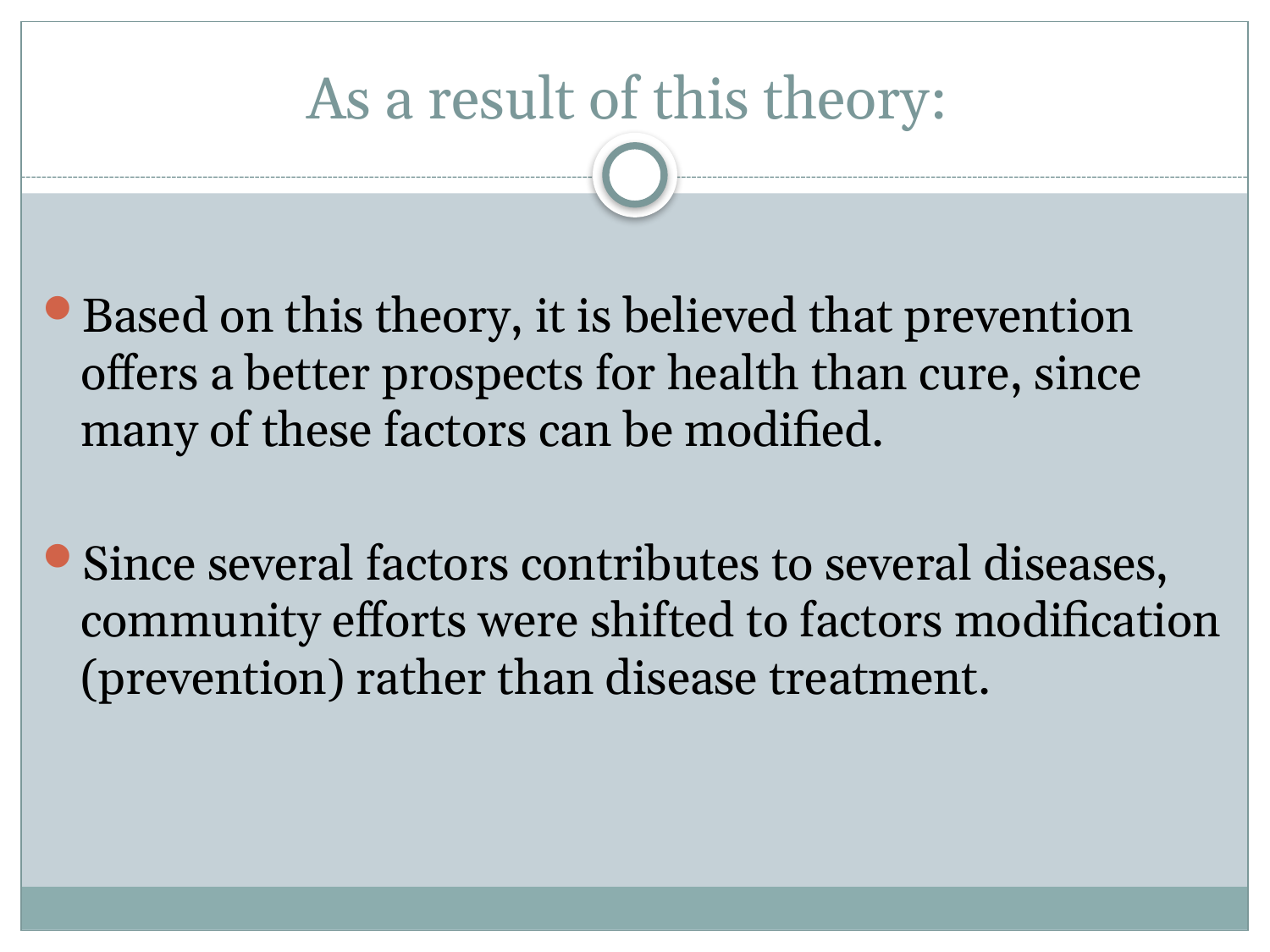

# As a result of this theory:

Based on this theory, it is believed that prevention offers a better prospects for health than cure, since many of these factors can be modified.

Since several factors contributes to several diseases, community efforts were shifted to factors modification (prevention) rather than disease treatment.